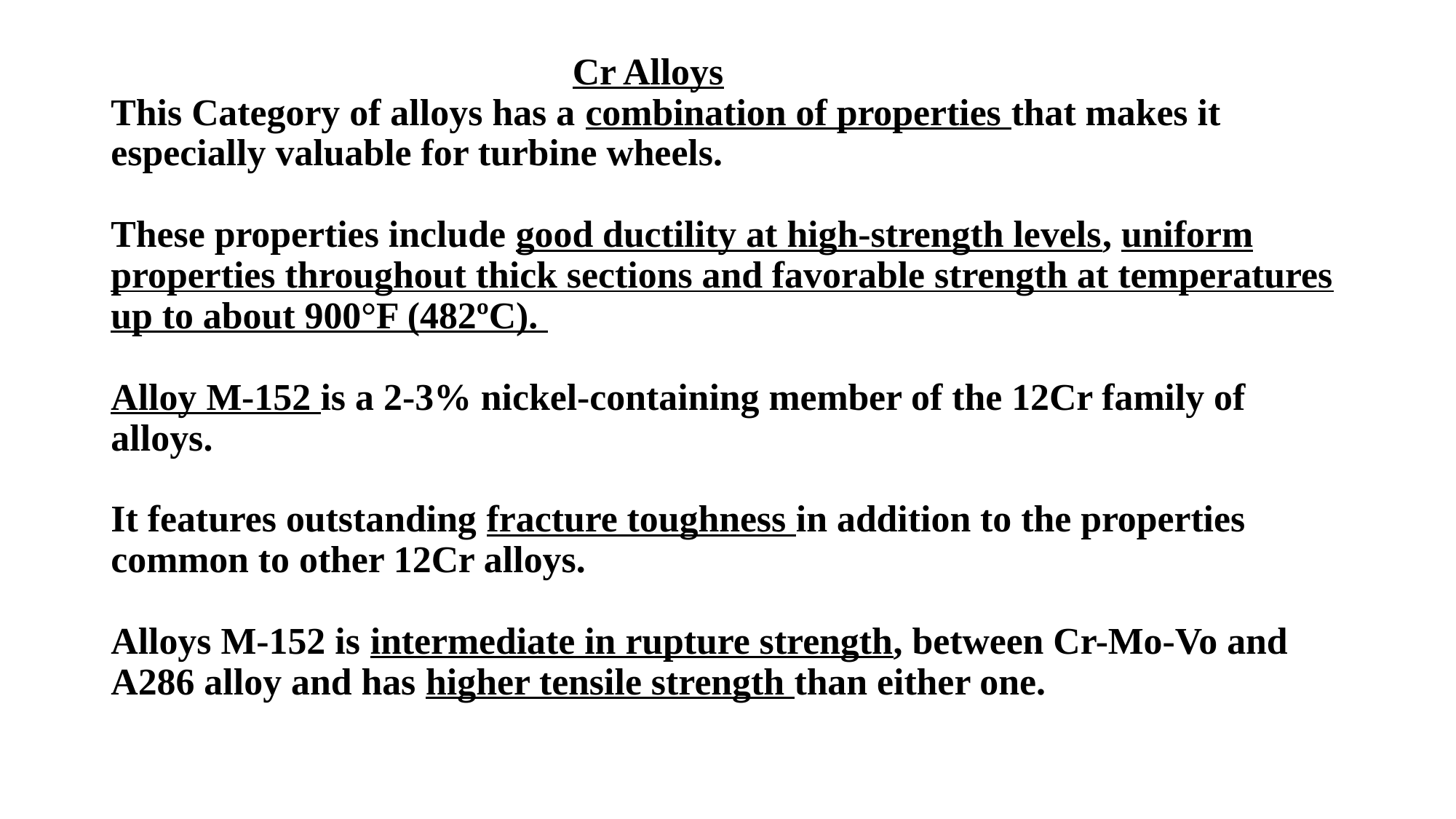

# Cr Alloys This Category of alloys has a combination of properties that makes it especially valuable for turbine wheels. These properties include good ductility at high-strength levels, uniform properties throughout thick sections and favorable strength at temperatures up to about 900°F (482ºC). Alloy M-152 is a 2-3% nickel-containing member of the 12Cr family of alloys. It features outstanding fracture toughness in addition to the properties common to other 12Cr alloys. Alloys M-152 is intermediate in rupture strength, between Cr-Mo-Vo and A286 alloy and has higher tensile strength than either one.